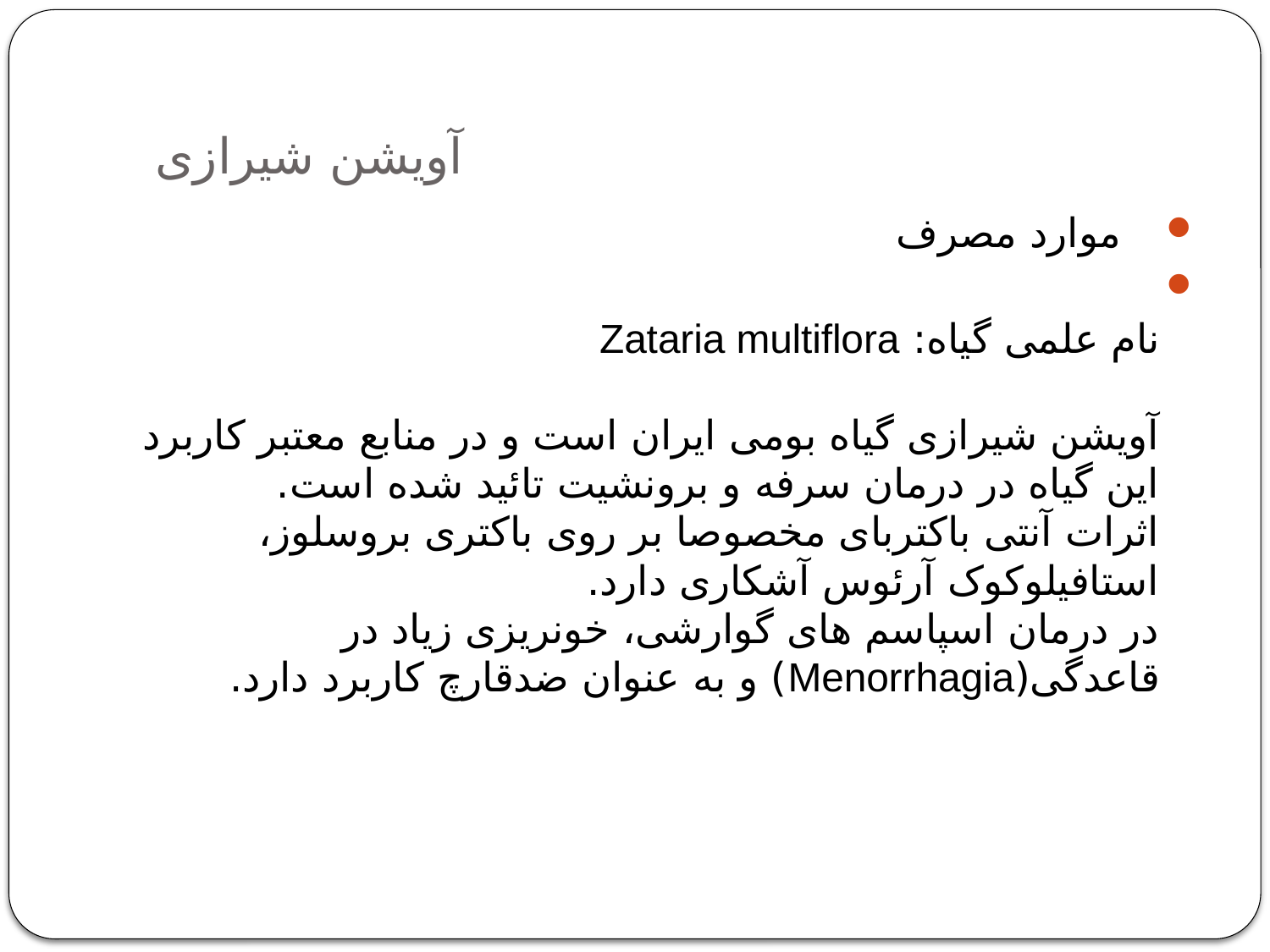

# آویشن شیرازی
   موارد مصرف
نام علمی گیاه: Zataria multiflora
آویشن شیرازی گیاه بومی ایران است و در منابع معتبر کاربرد این گیاه در درمان سرفه و برونشیت تائید شده است.
اثرات آنتی باکتربای مخصوصا بر روی باکتری بروسلوز، استافیلوکوک آرئوس آشکاری دارد.
در درمان اسپاسم های گوارشی، خونریزی زیاد در قاعدگی(Menorrhagia) و به عنوان ضدقارچ کاربرد دارد.